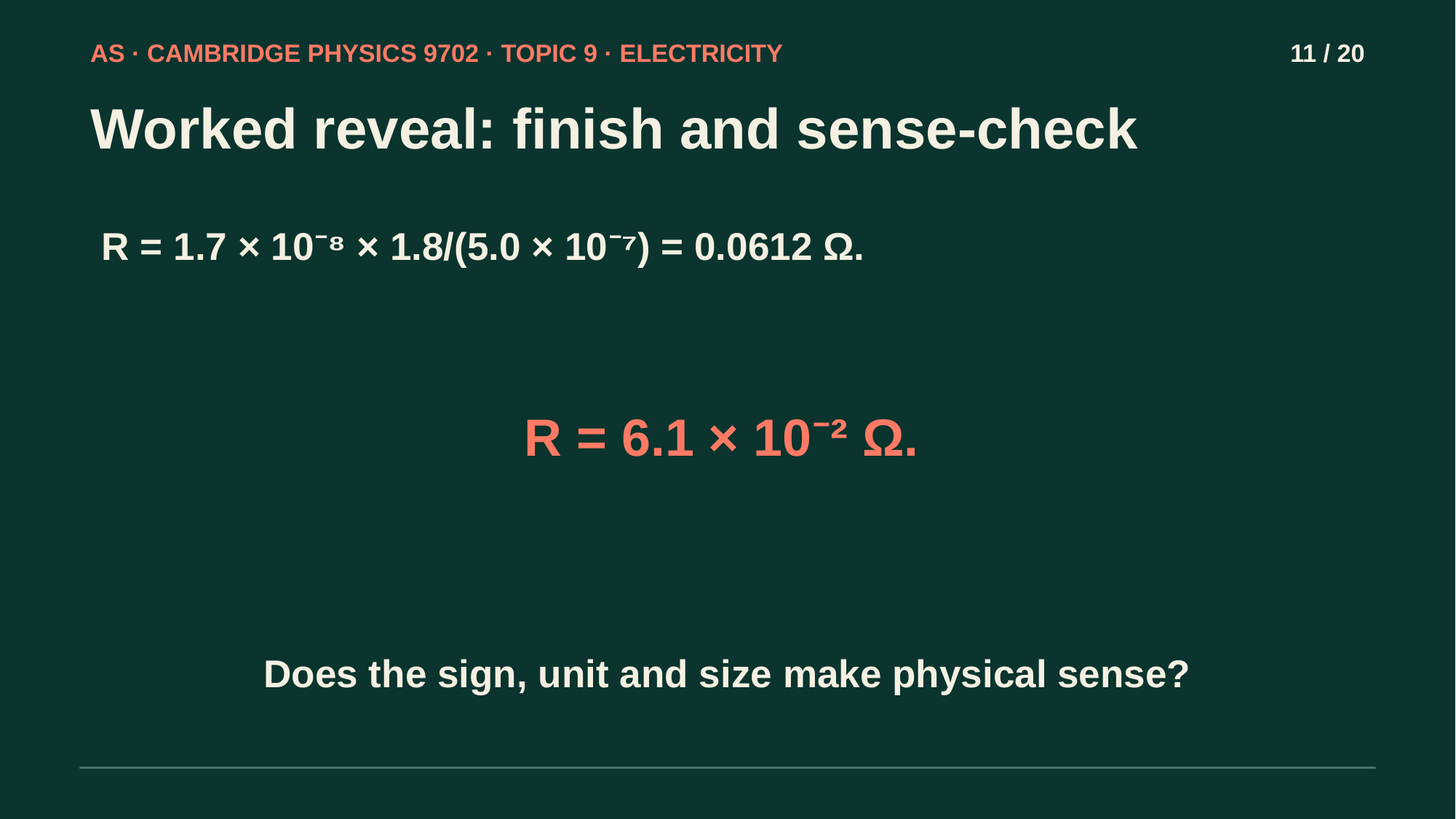

AS · CAMBRIDGE PHYSICS 9702 · TOPIC 9 · ELECTRICITY
11 / 20
Worked reveal: finish and sense-check
R = 1.7 × 10⁻⁸ × 1.8/(5.0 × 10⁻⁷) = 0.0612 Ω.
R = 6.1 × 10⁻² Ω.
Does the sign, unit and size make physical sense?